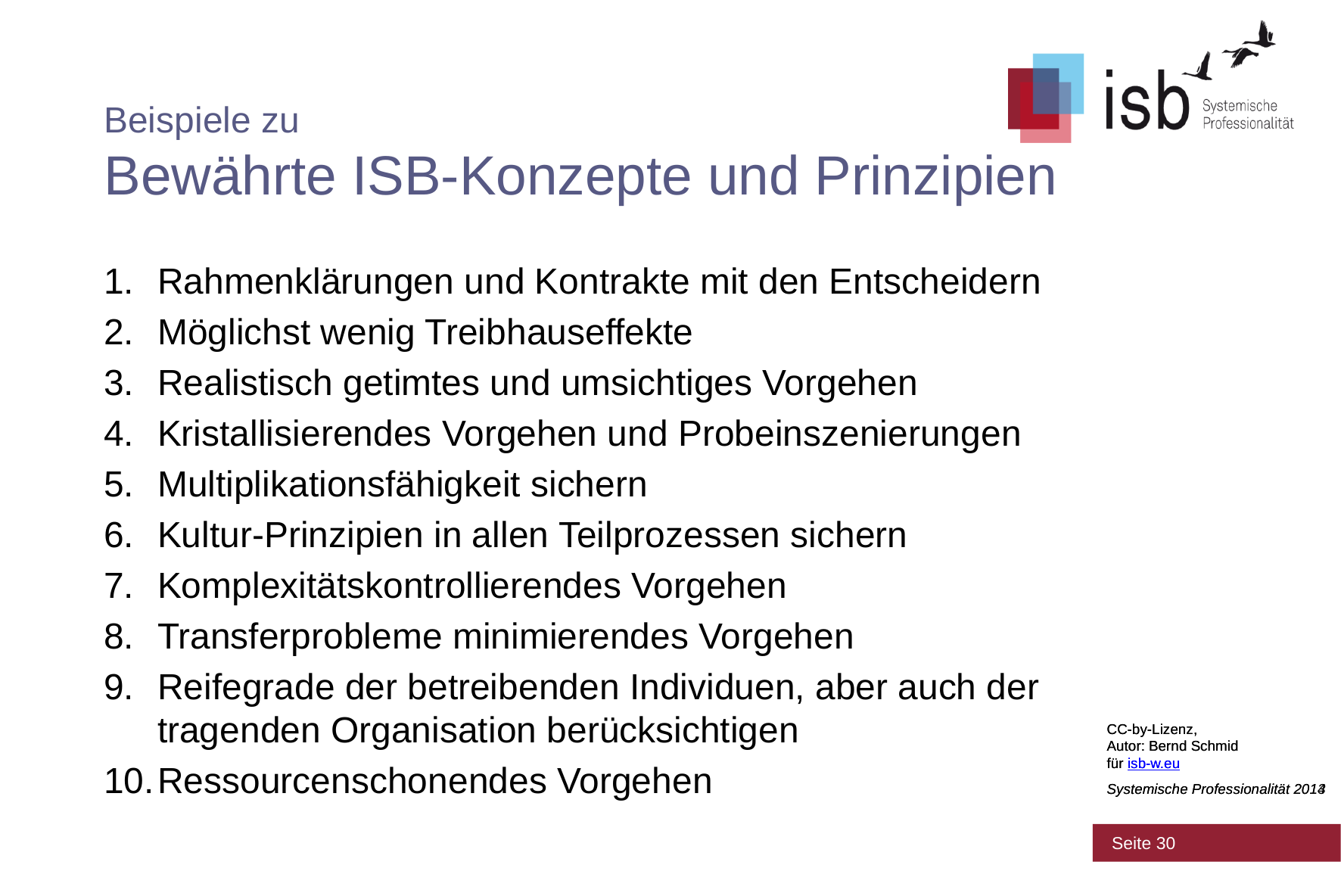

# Beispiele zu Bewährte ISB-Konzepte und Prinzipien
Rahmenklärungen und Kontrakte mit den Entscheidern
Möglichst wenig Treibhauseffekte
Realistisch getimtes und umsichtiges Vorgehen
Kristallisierendes Vorgehen und Probeinszenierungen
Multiplikationsfähigkeit sichern
Kultur-Prinzipien in allen Teilprozessen sichern
Komplexitätskontrollierendes Vorgehen
Transferprobleme minimierendes Vorgehen
Reifegrade der betreibenden Individuen, aber auch der tragenden Organisation berücksichtigen
Ressourcenschonendes Vorgehen

CC-by-Lizenz,
Autor: Bernd Schmid
für isb-w.eu
Systemische Professionalität 2013
 Seite 30